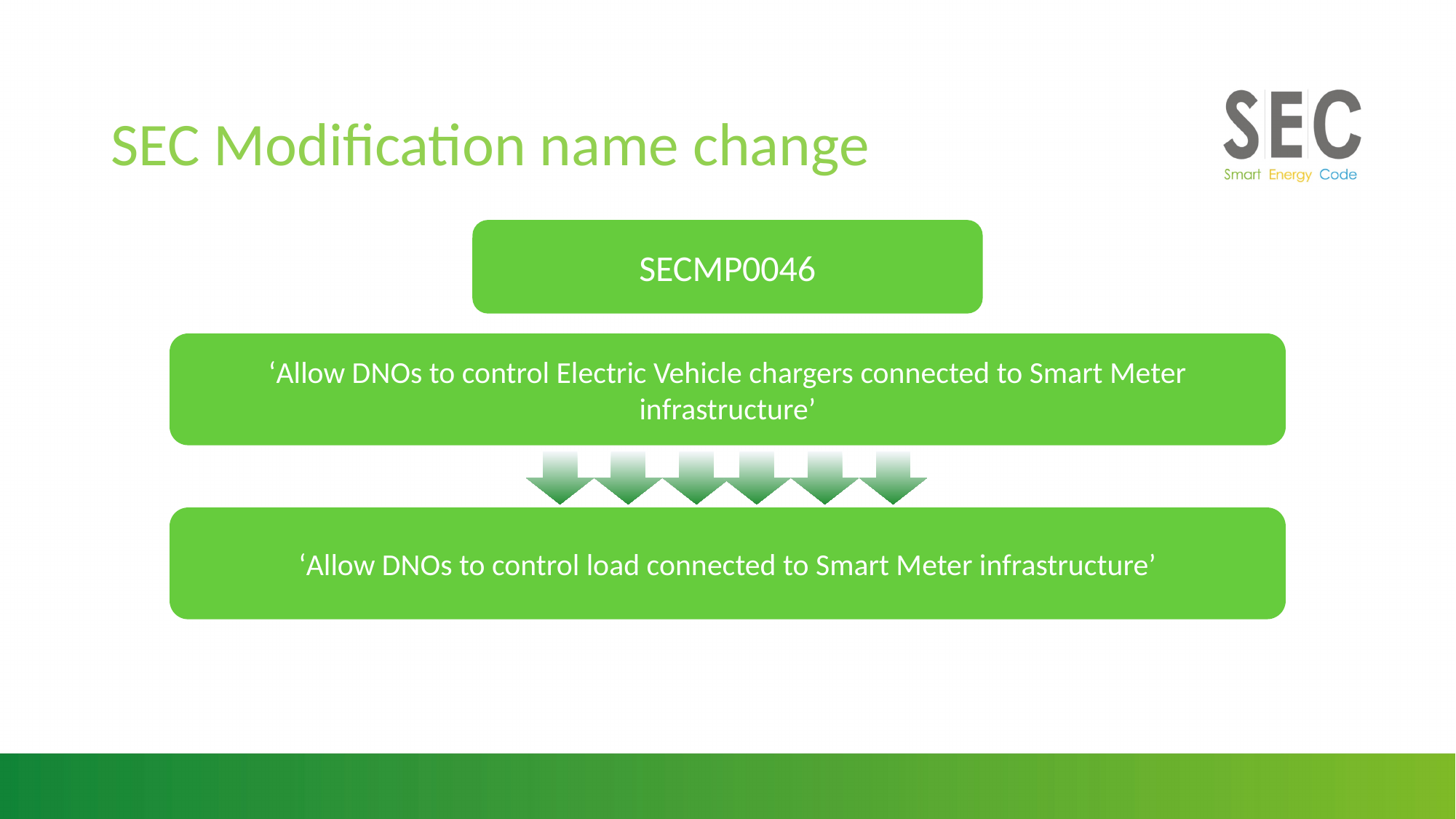

# SEC Modification name change
SECMP0046
‘Allow DNOs to control Electric Vehicle chargers connected to Smart Meter infrastructure’

‘Allow DNOs to control load connected to Smart Meter infrastructure’